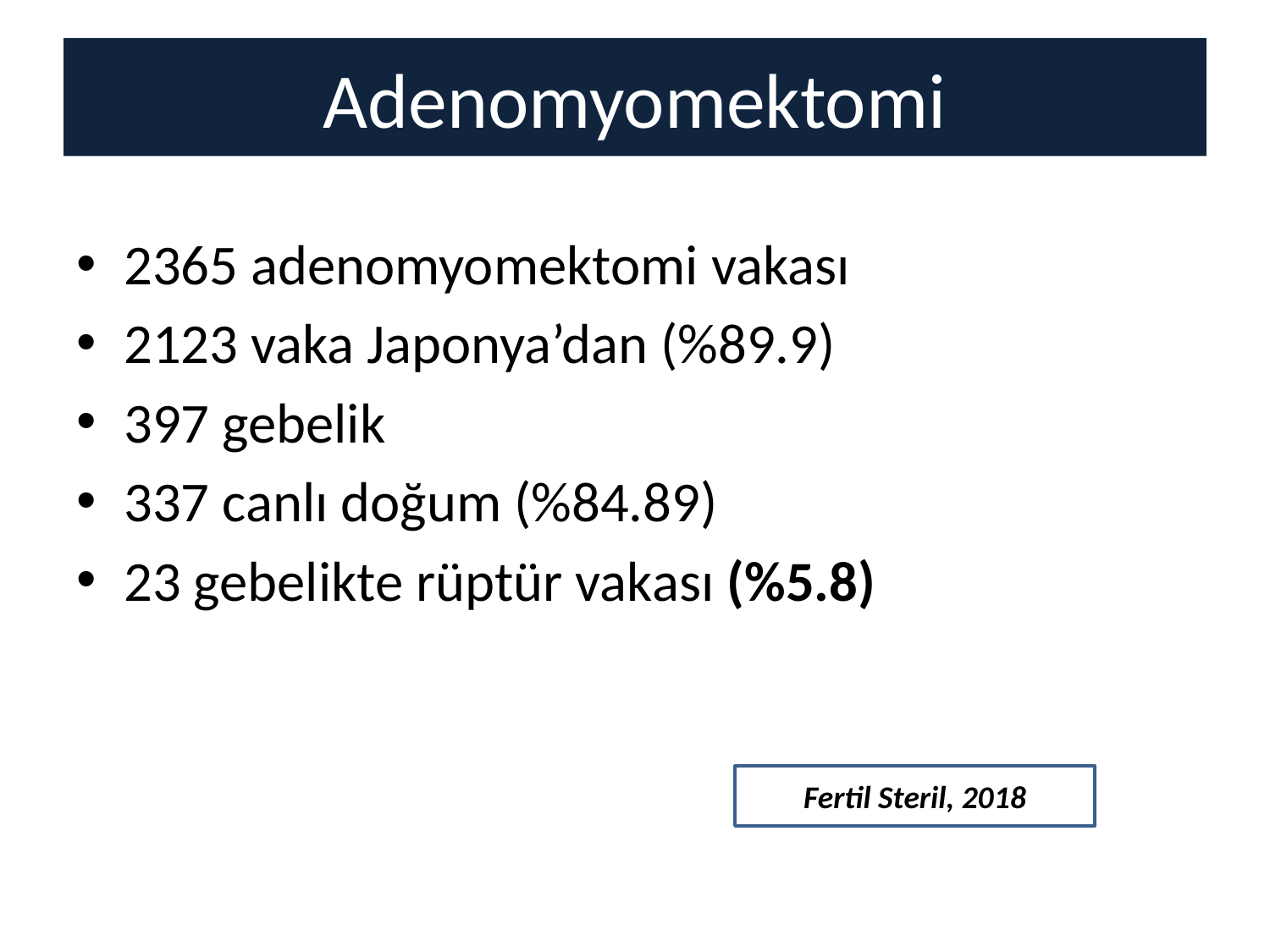

# Adenomyomektomi
2365 adenomyomektomi vakası
2123 vaka Japonya’dan (%89.9)
397 gebelik
337 canlı doğum (%84.89)
23 gebelikte rüptür vakası (%5.8)
Fertil Steril, 2018